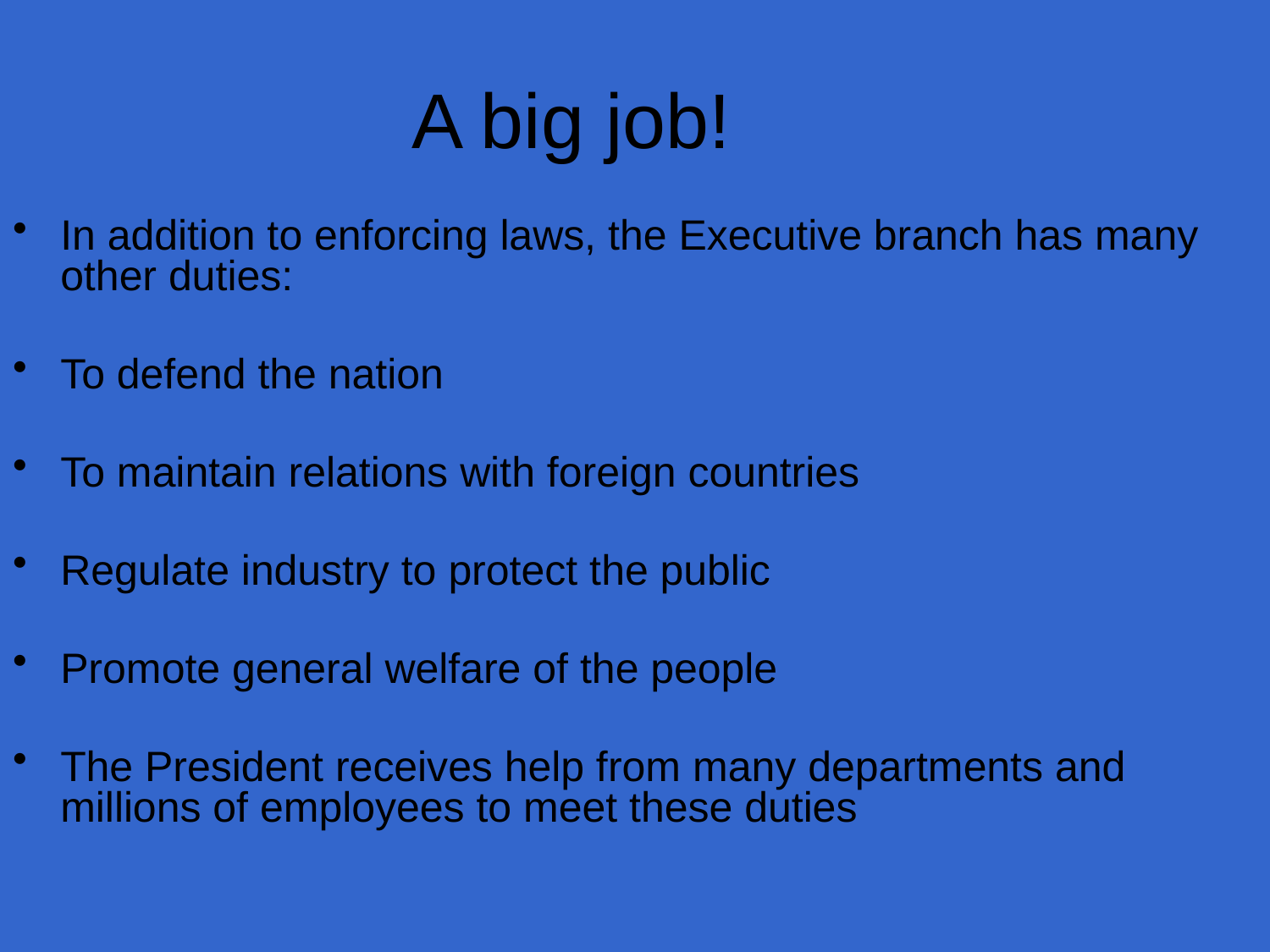

A big job!
In addition to enforcing laws, the Executive branch has many other duties:

To defend the nation

To maintain relations with foreign countries

Regulate industry to protect the public

Promote general welfare of the people

The President receives help from many departments and millions of employees to meet these duties